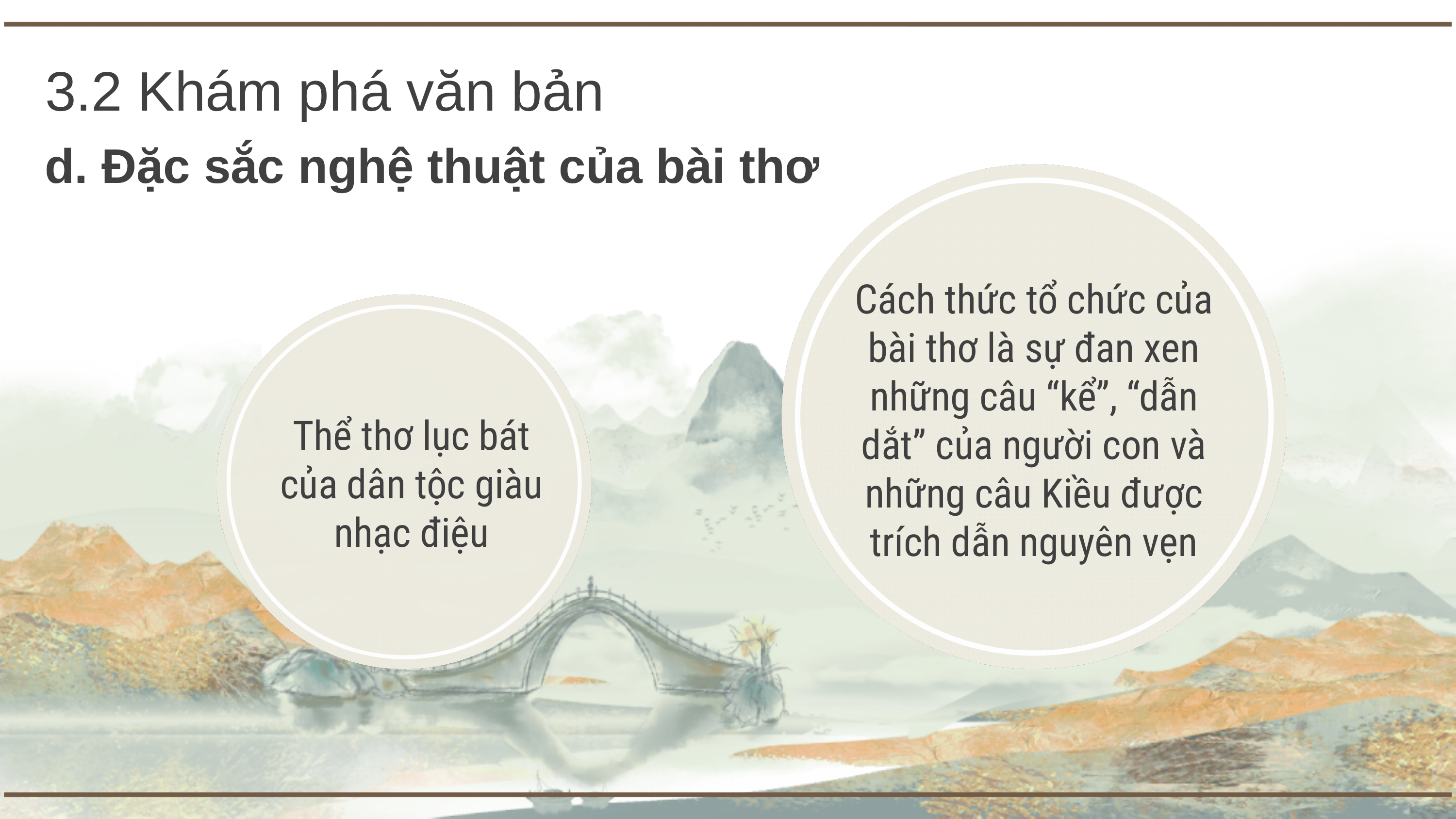

3.2 Khám phá văn bản
d. Đặc sắc nghệ thuật của bài thơ

Cách thức tổ chức của bài thơ là sự đan xen những câu “kể”, “dẫn dắt” của người con và những câu Kiều được trích dẫn nguyên vẹn

Thể thơ lục bát của dân tộc giàu nhạc điệu